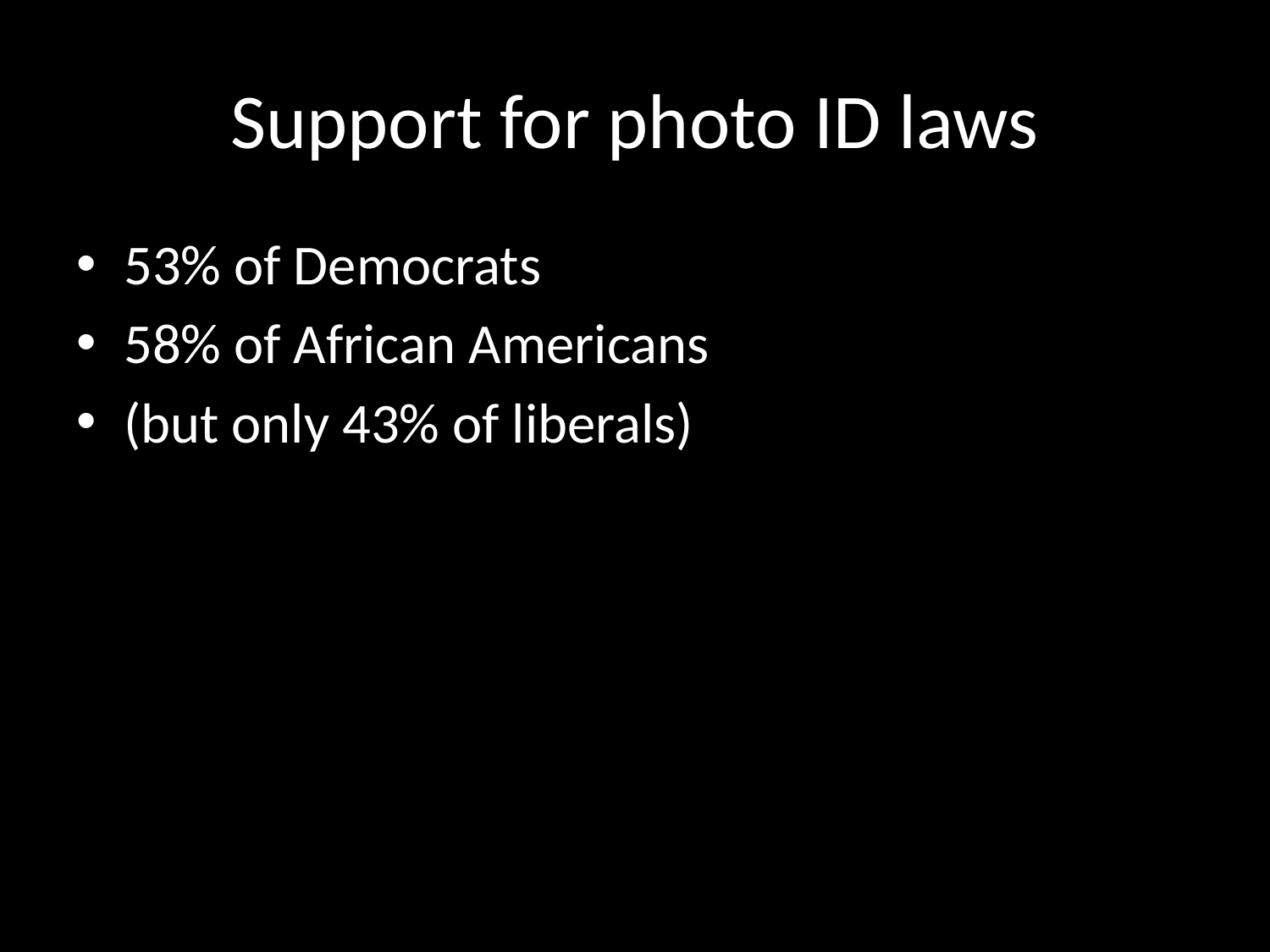

# Support for photo ID laws
53% of Democrats
58% of African Americans
(but only 43% of liberals)